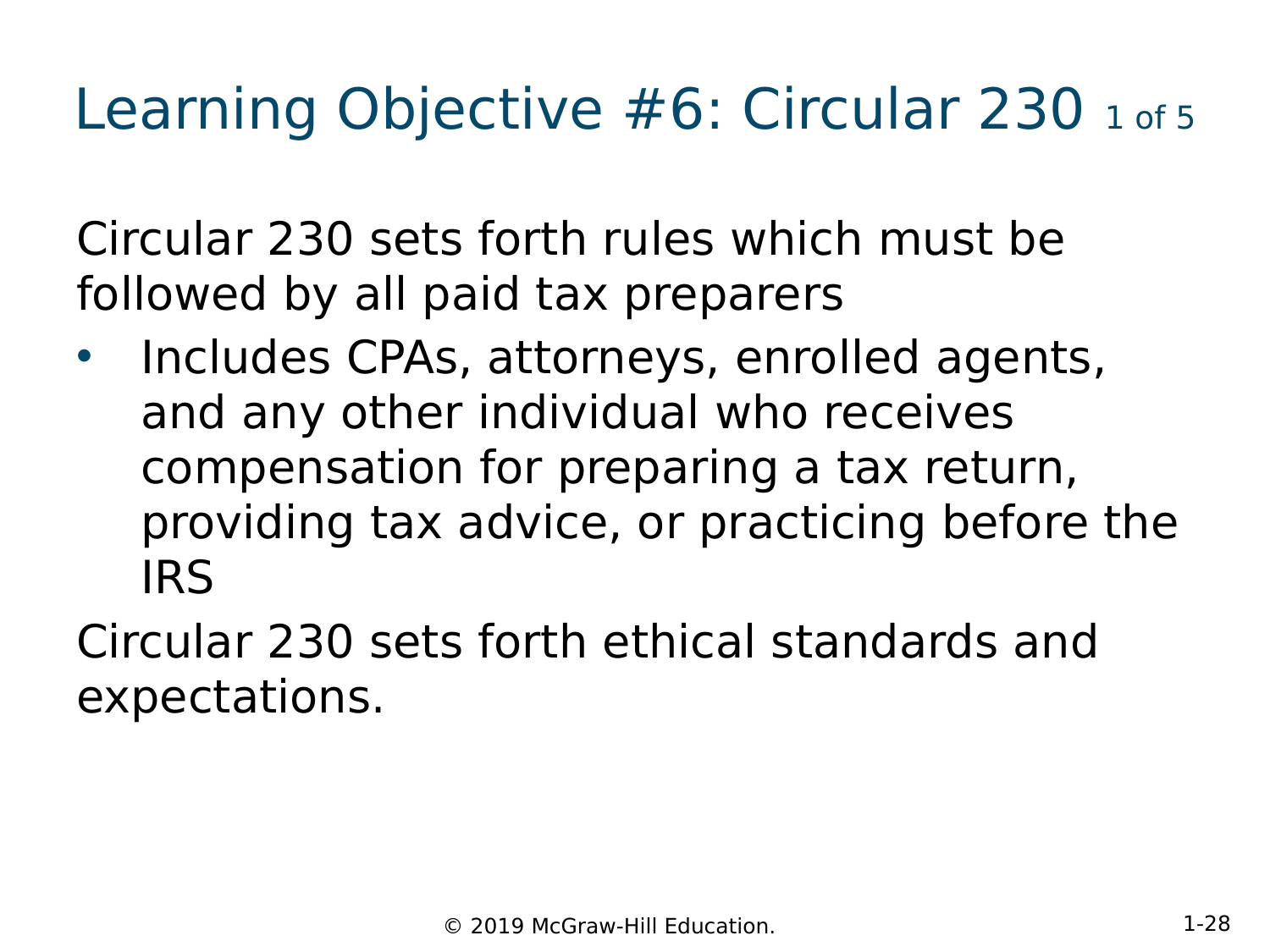

# Learning Objective #6: Circular 230 1 of 5
Circular 230 sets forth rules which must be followed by all paid tax preparers
Includes CPAs, attorneys, enrolled agents, and any other individual who receives compensation for preparing a tax return, providing tax advice, or practicing before the IRS
Circular 230 sets forth ethical standards and expectations.